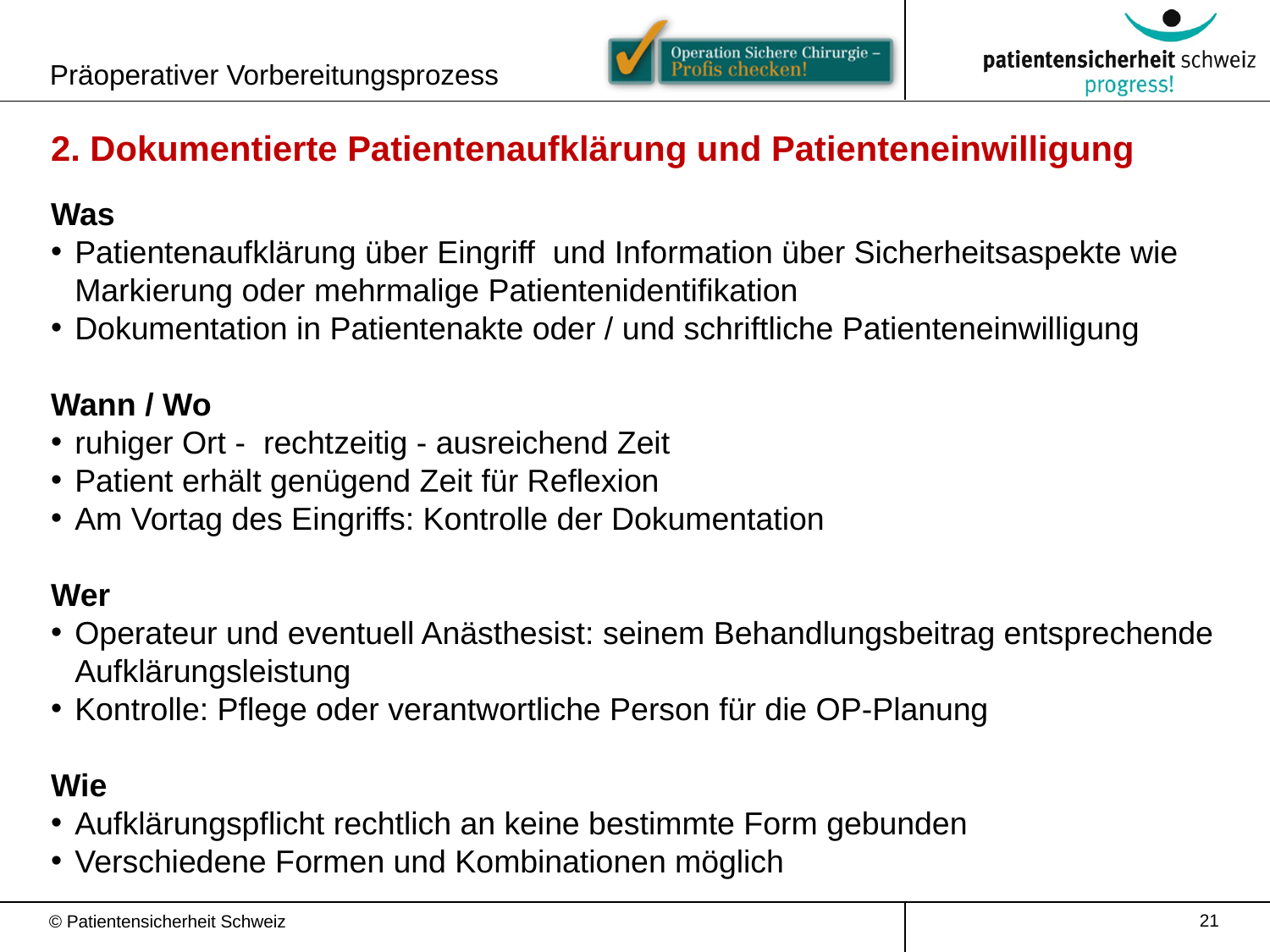

Präoperativer Vorbereitungsprozess
2. Dokumentierte Patientenaufklärung und Patienteneinwilligung

Was
Patientenaufklärung über Eingriff  und Information über Sicherheitsaspekte wie Markierung oder mehrmalige Patientenidentifikation
Dokumentation in Patientenakte oder / und schriftliche Patienteneinwilligung

Wann / Wo
ruhiger Ort -  rechtzeitig - ausreichend Zeit
Patient erhält genügend Zeit für Reflexion
Am Vortag des Eingriffs: Kontrolle der Dokumentation

Wer
Operateur und eventuell Anästhesist: seinem Behandlungsbeitrag entsprechende Aufklärungsleistung
Kontrolle: Pflege oder verantwortliche Person für die OP-Planung

Wie
Aufklärungspflicht rechtlich an keine bestimmte Form gebunden
Verschiedene Formen und Kombinationen möglich
21
© Patientensicherheit Schweiz